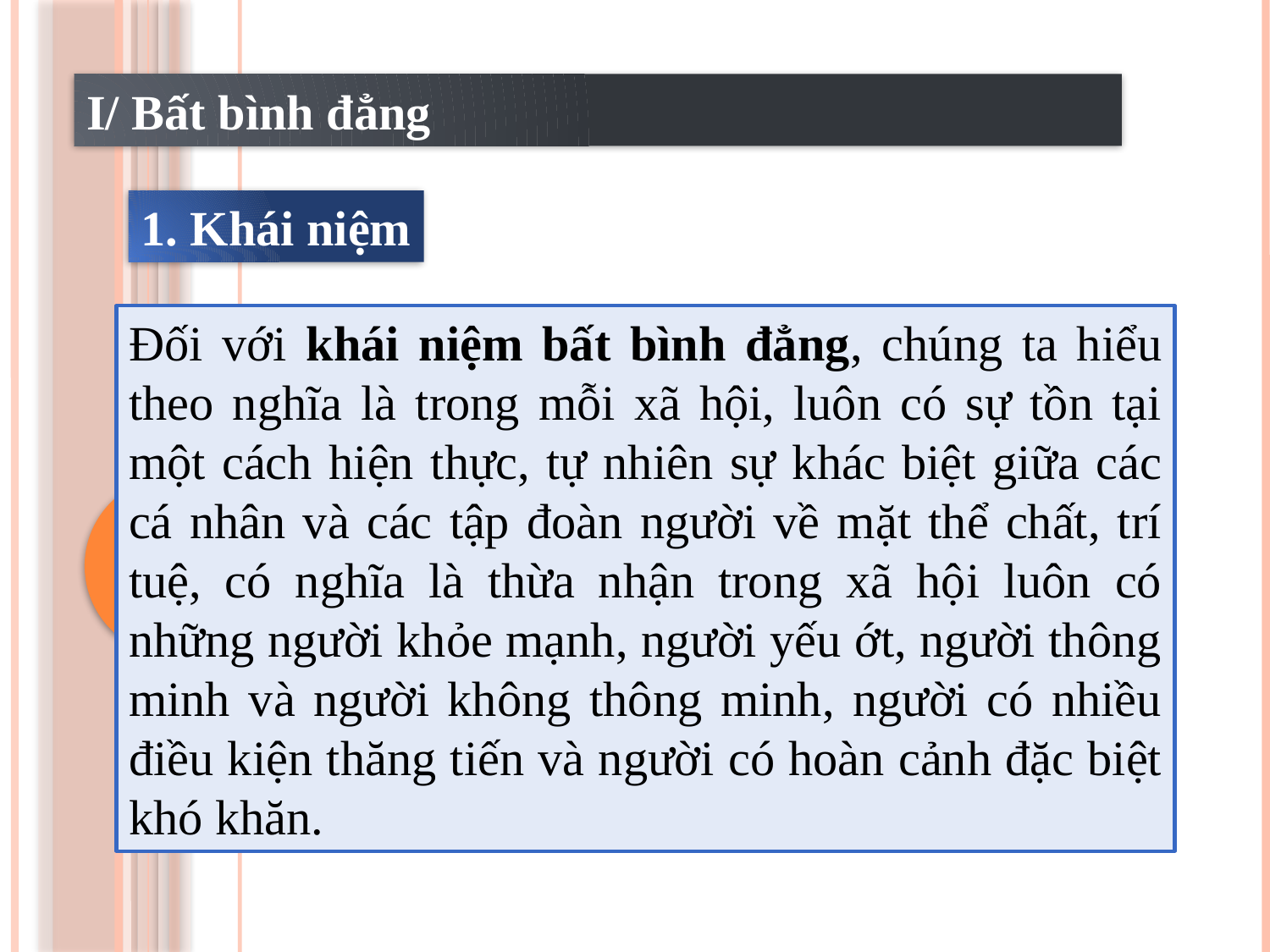

I/ Bất bình đẳng
1. Khái niệm
Đối với khái niệm bất bình đẳng, chúng ta hiểu theo nghĩa là trong mỗi xã hội, luôn có sự tồn tại một cách hiện thực, tự nhiên sự khác biệt giữa các cá nhân và các tập đoàn người về mặt thể chất, trí tuệ, có nghĩa là thừa nhận trong xã hội luôn có những người khỏe mạnh, người yếu ớt, người thông minh và người không thông minh, người có nhiều điều kiện thăng tiến và người có hoàn cảnh đặc biệt khó khăn.